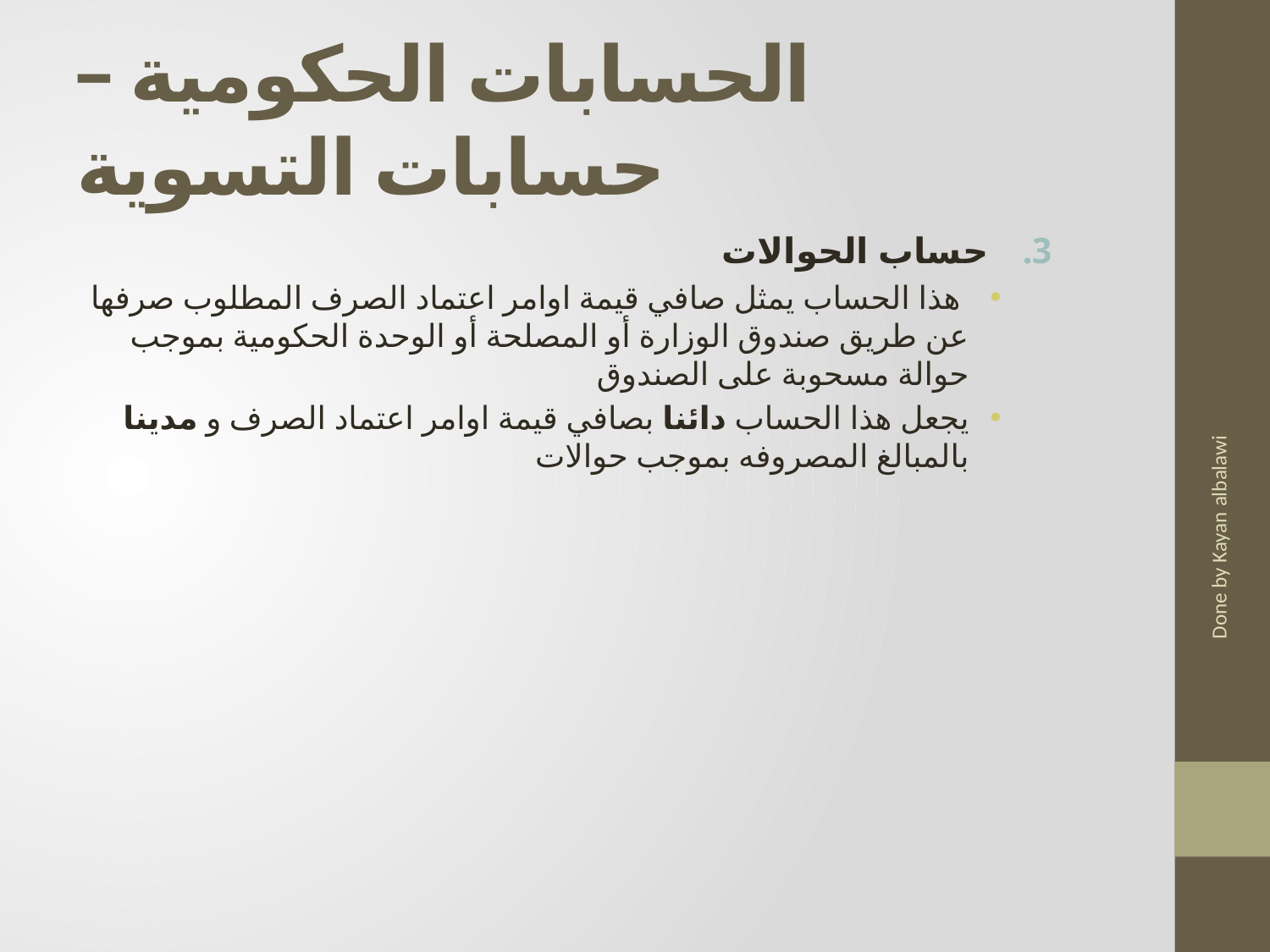

# الحسابات الحكومية – حسابات التسوية
حساب الحوالات
 هذا الحساب يمثل صافي قيمة اوامر اعتماد الصرف المطلوب صرفها عن طريق صندوق الوزارة أو المصلحة أو الوحدة الحكومية بموجب حوالة مسحوبة على الصندوق
يجعل هذا الحساب دائنا بصافي قيمة اوامر اعتماد الصرف و مدينا بالمبالغ المصروفه بموجب حوالات

Done by Kayan albalawi